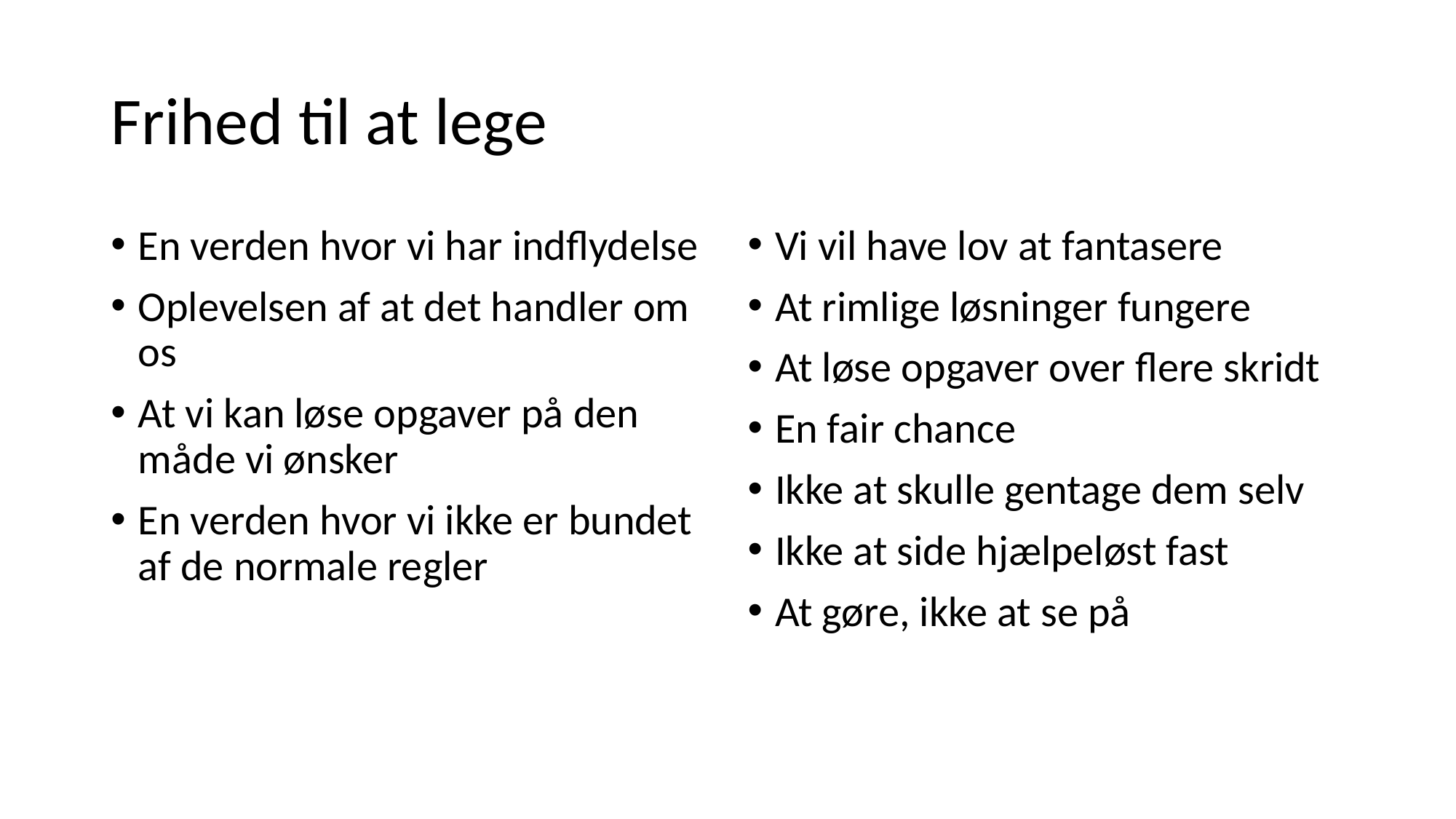

# Frihed til at lege
En verden hvor vi har indflydelse
Oplevelsen af at det handler om os
At vi kan løse opgaver på den måde vi ønsker
En verden hvor vi ikke er bundet af de normale regler

Vi vil have lov at fantasere
At rimlige løsninger fungere
At løse opgaver over flere skridt
En fair chance
Ikke at skulle gentage dem selv
Ikke at side hjælpeløst fast
At gøre, ikke at se på